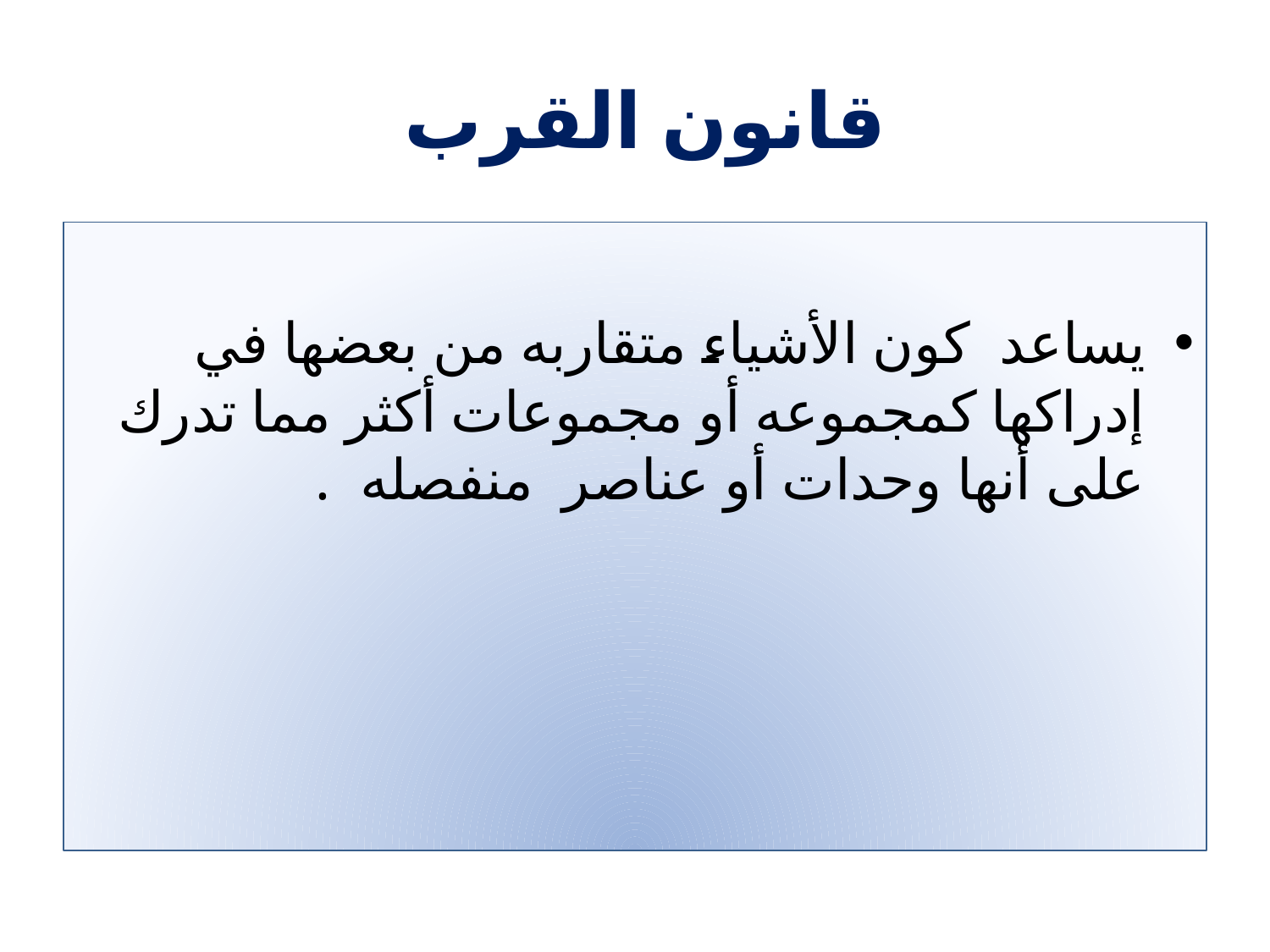

# قانون القرب

يساعد  كون الأشياء متقاربه من بعضها في إدراكها كمجموعه أو مجموعات أكثر مما تدرك على أنها وحدات أو عناصر  منفصله  .